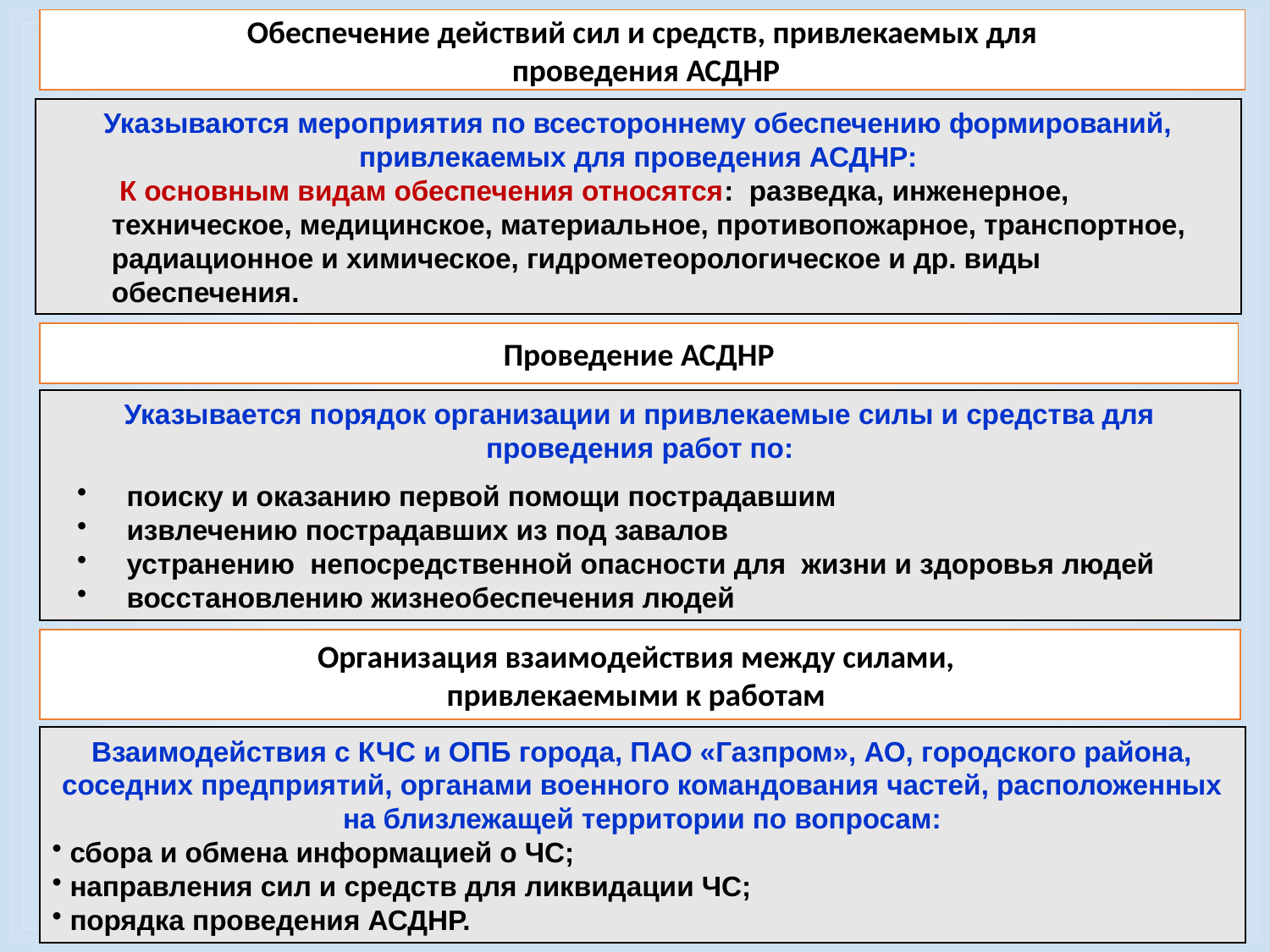

Обеспечение действий сил и средств, привлекаемых для
 проведения АСДНР
Указываются мероприятия по всестороннему обеспечению формирований, привлекаемых для проведения АСДНР:
 К основным видам обеспечения относятся:  разведка, инженерное, техническое, медицинское, материальное, противопожарное, транспортное, радиационное и химическое, гидрометеорологическое и др. виды обеспечения.
Проведение АСДНР
Указывается порядок организации и привлекаемые силы и средства для проведения работ по:

поиску и оказанию первой помощи пострадавшим
извлечению пострадавших из под завалов
устранению  непосредственной опасности для  жизни и здоровья людей
восстановлению жизнеобеспечения людей
Организация взаимодействия между силами,
привлекаемыми к работам
Взаимодействия с КЧС и ОПБ города, ПАО «Газпром», АО, городского района, соседних предприятий, органами военного командования частей, расположенных на близлежащей территории по вопросам:
 сбора и обмена информацией о ЧС;
 направления сил и средств для ликвидации ЧС;
 порядка проведения АСДНР.